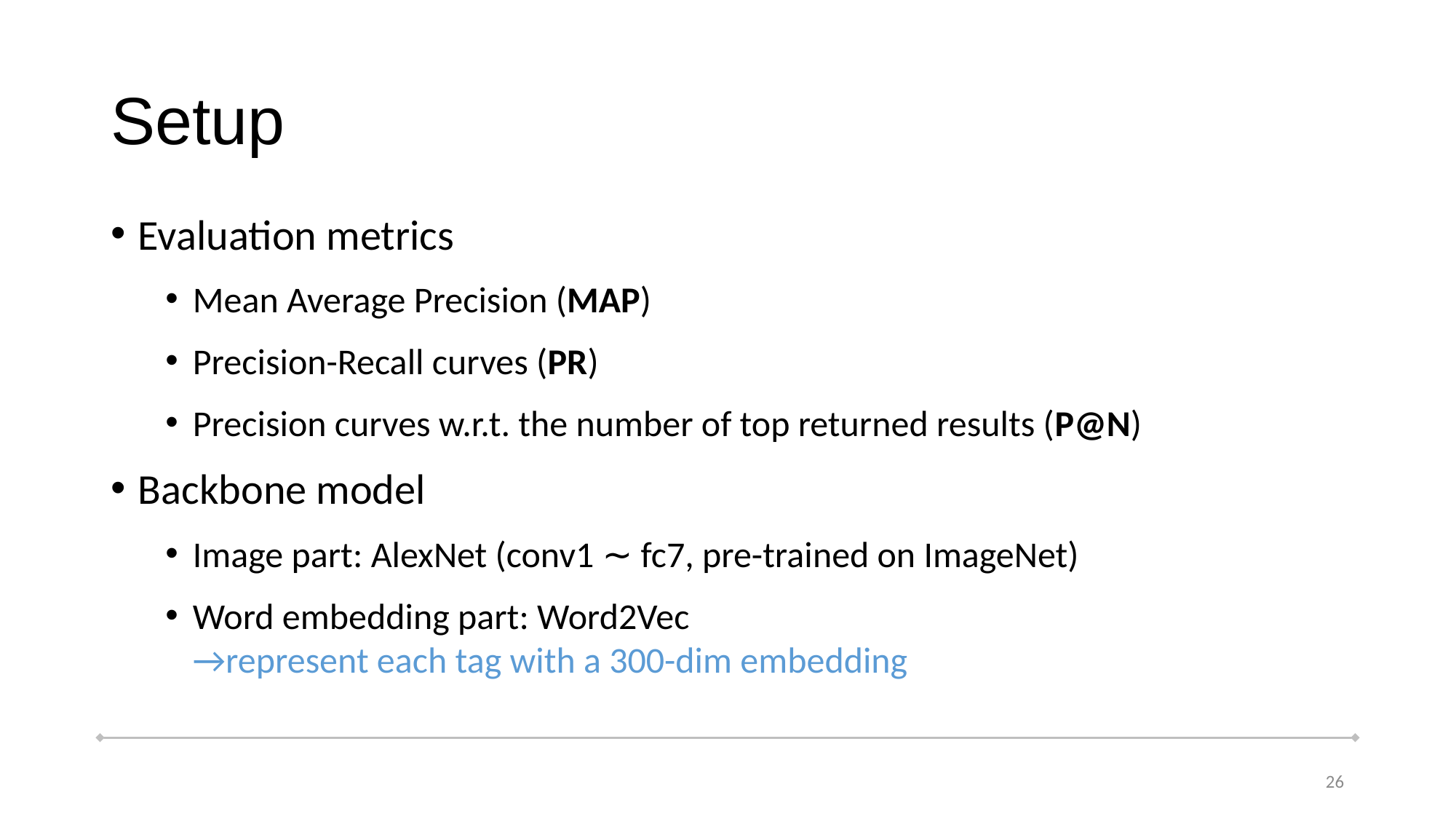

# Setup
Evaluation metrics
Mean Average Precision (MAP)
Precision-Recall curves (PR)
Precision curves w.r.t. the number of top returned results (P@N)
Backbone model
Image part: AlexNet (conv1 ∼ fc7, pre-trained on ImageNet)
Word embedding part: Word2Vec
→represent each tag with a 300-dim embedding
26